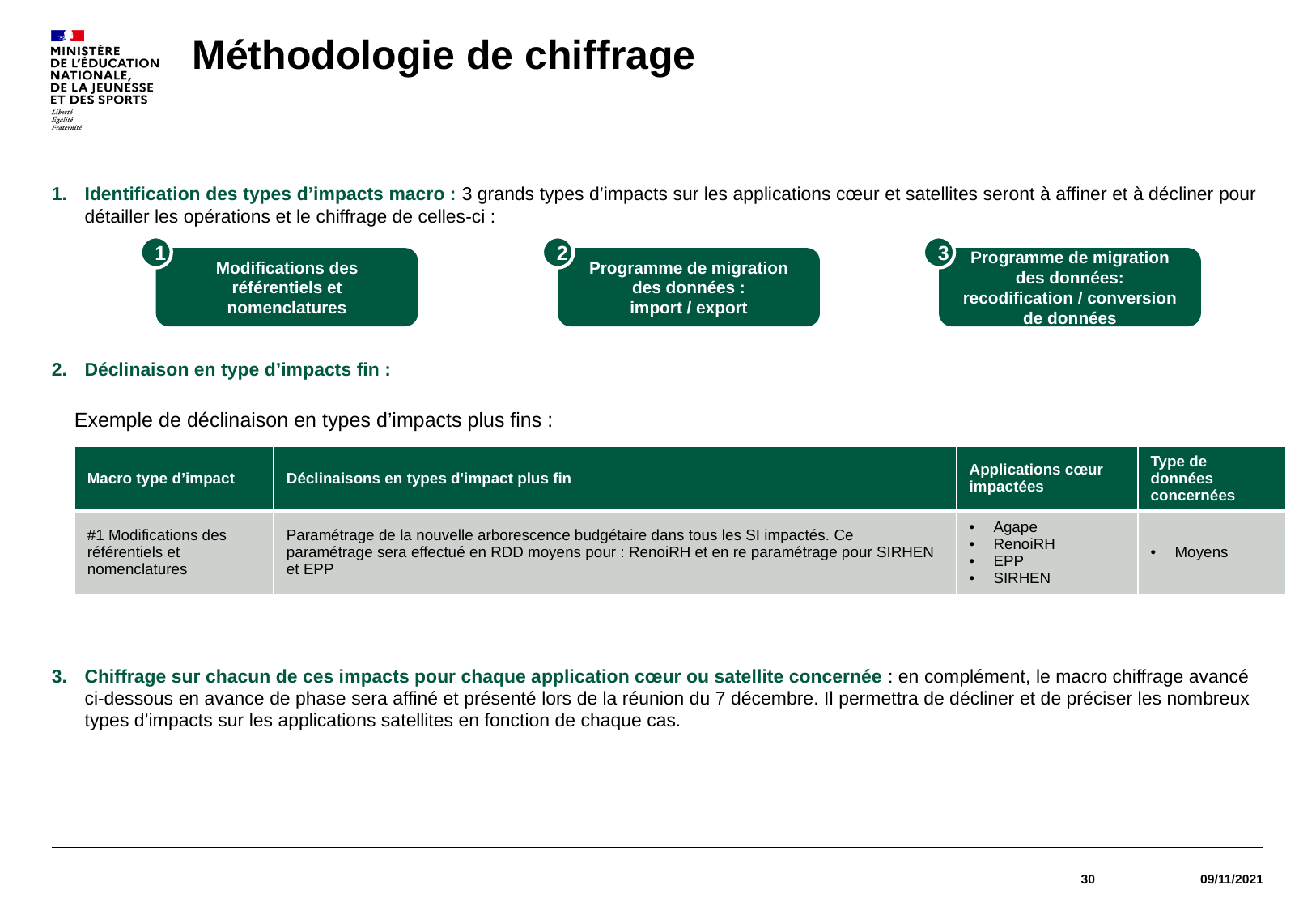

# Méthodologie de chiffrage
Identification des types d’impacts macro : 3 grands types d’impacts sur les applications cœur et satellites seront à affiner et à décliner pour détailler les opérations et le chiffrage de celles-ci :

Déclinaison en type d’impacts fin :

Chiffrage sur chacun de ces impacts pour chaque application cœur ou satellite concernée : en complément, le macro chiffrage avancé ci-dessous en avance de phase sera affiné et présenté lors de la réunion du 7 décembre. Il permettra de décliner et de préciser les nombreux types d’impacts sur les applications satellites en fonction de chaque cas.
1
2
3
Modifications des référentiels et nomenclatures
Programme de migration des données :
import / export
Programme de migration des données: recodification / conversion de données
Exemple de déclinaison en types d’impacts plus fins :
| Macro type d’impact | Déclinaisons en types d'impact plus fin | Applications cœur impactées | Type de données concernées |
| --- | --- | --- | --- |
| #1 Modifications des référentiels et nomenclatures | Paramétrage de la nouvelle arborescence budgétaire dans tous les SI impactés. Ce paramétrage sera effectué en RDD moyens pour : RenoiRH et en re paramétrage pour SIRHEN et EPP | Agape RenoiRH EPP SIRHEN | Moyens |
30
09/11/2021